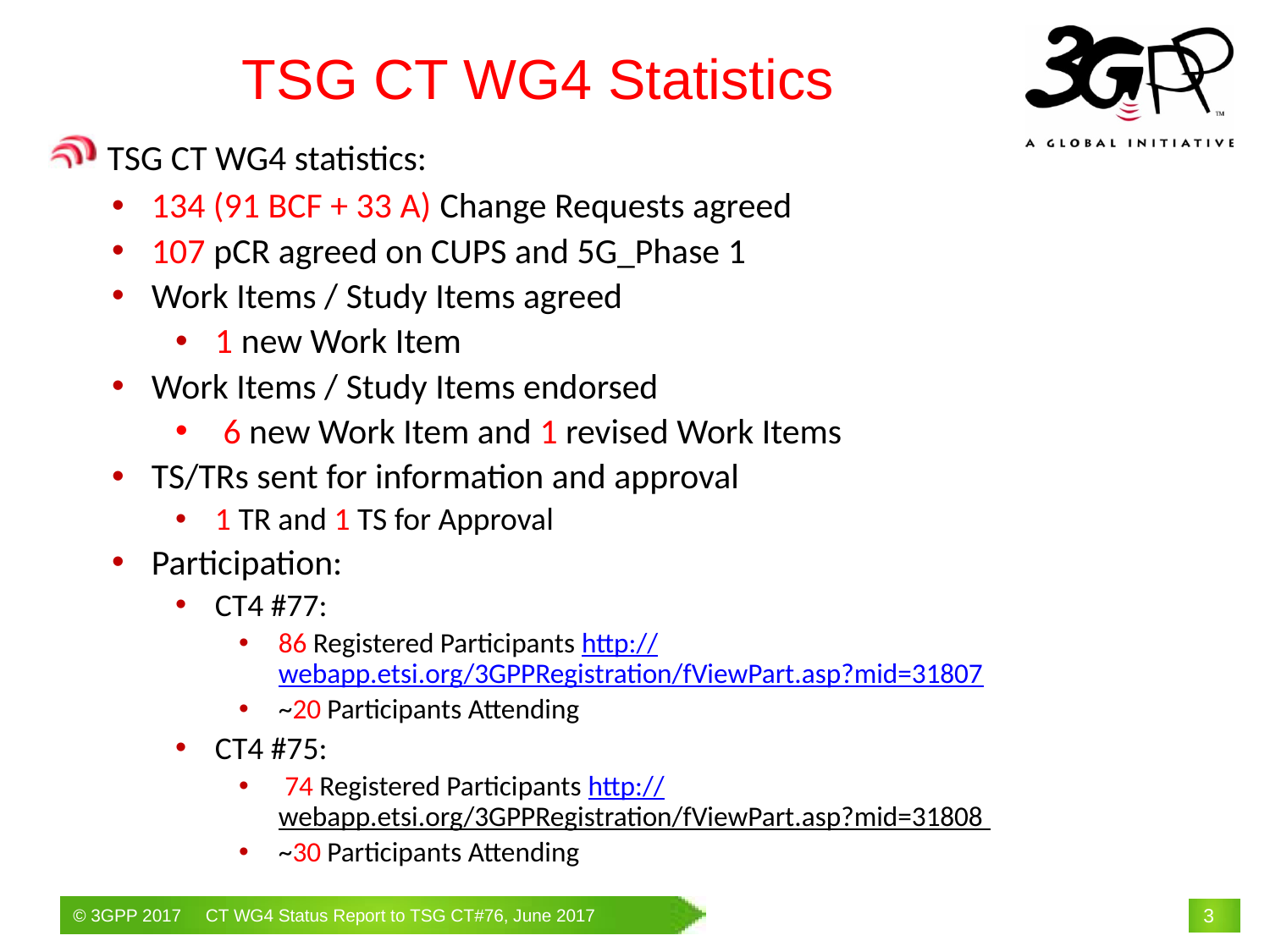

TSG CT WG4 Statistics
 TSG CT WG4 statistics:
134 (91 BCF + 33 A) Change Requests agreed
107 pCR agreed on CUPS and 5G_Phase 1
Work Items / Study Items agreed
1 new Work Item
Work Items / Study Items endorsed
6 new Work Item and 1 revised Work Items
TS/TRs sent for information and approval
1 TR and 1 TS for Approval
Participation:
CT4 #77:
86 Registered Participants http://webapp.etsi.org/3GPPRegistration/fViewPart.asp?mid=31807
~20 Participants Attending
CT4 #75:
 74 Registered Participants http://webapp.etsi.org/3GPPRegistration/fViewPart.asp?mid=31808
~30 Participants Attending